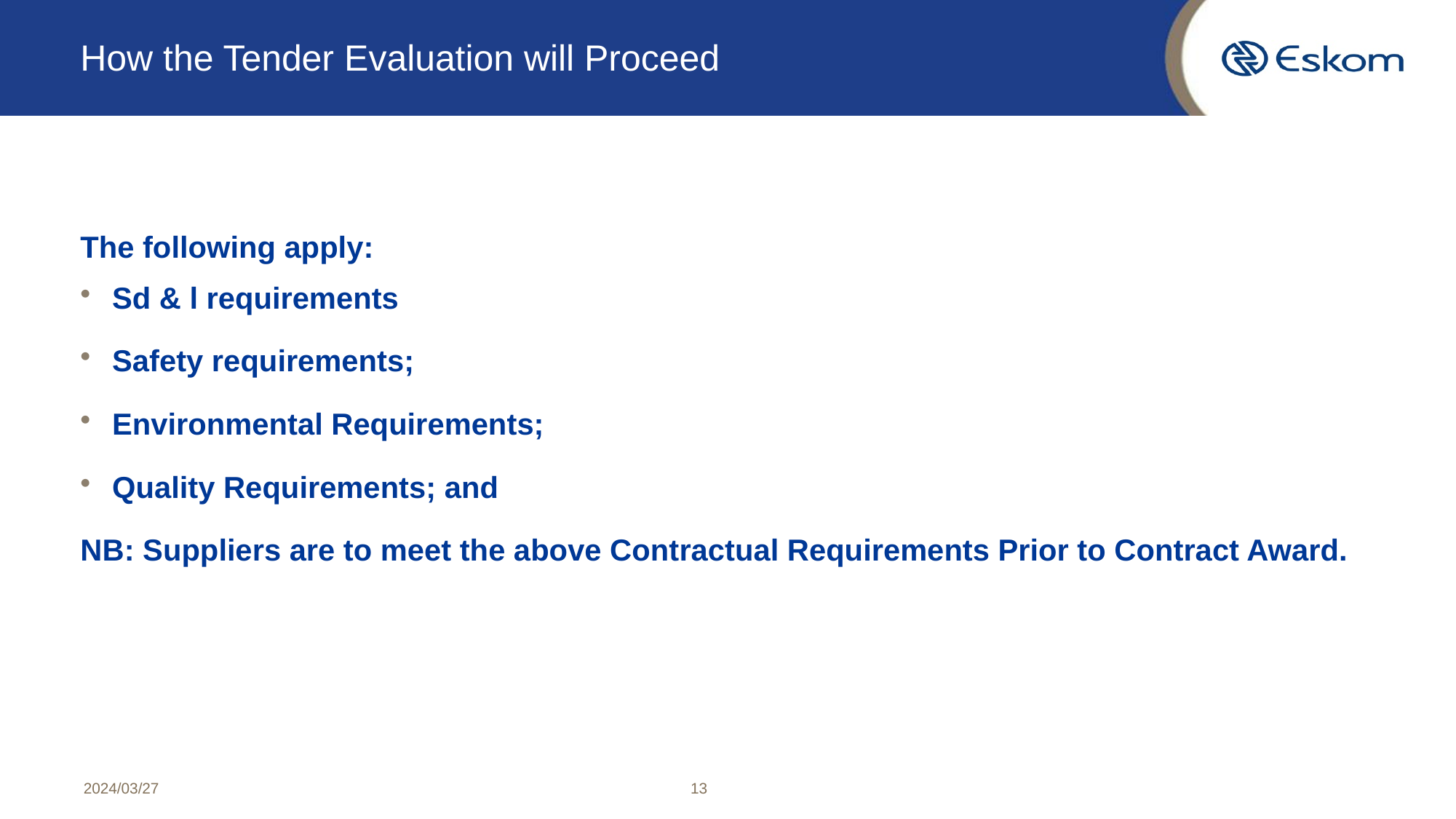

# How the Tender Evaluation will Proceed

The following apply:
Sd & l requirements
Safety requirements;
Environmental Requirements;
Quality Requirements; and
NB: Suppliers are to meet the above Contractual Requirements Prior to Contract Award.
2024/03/27
13